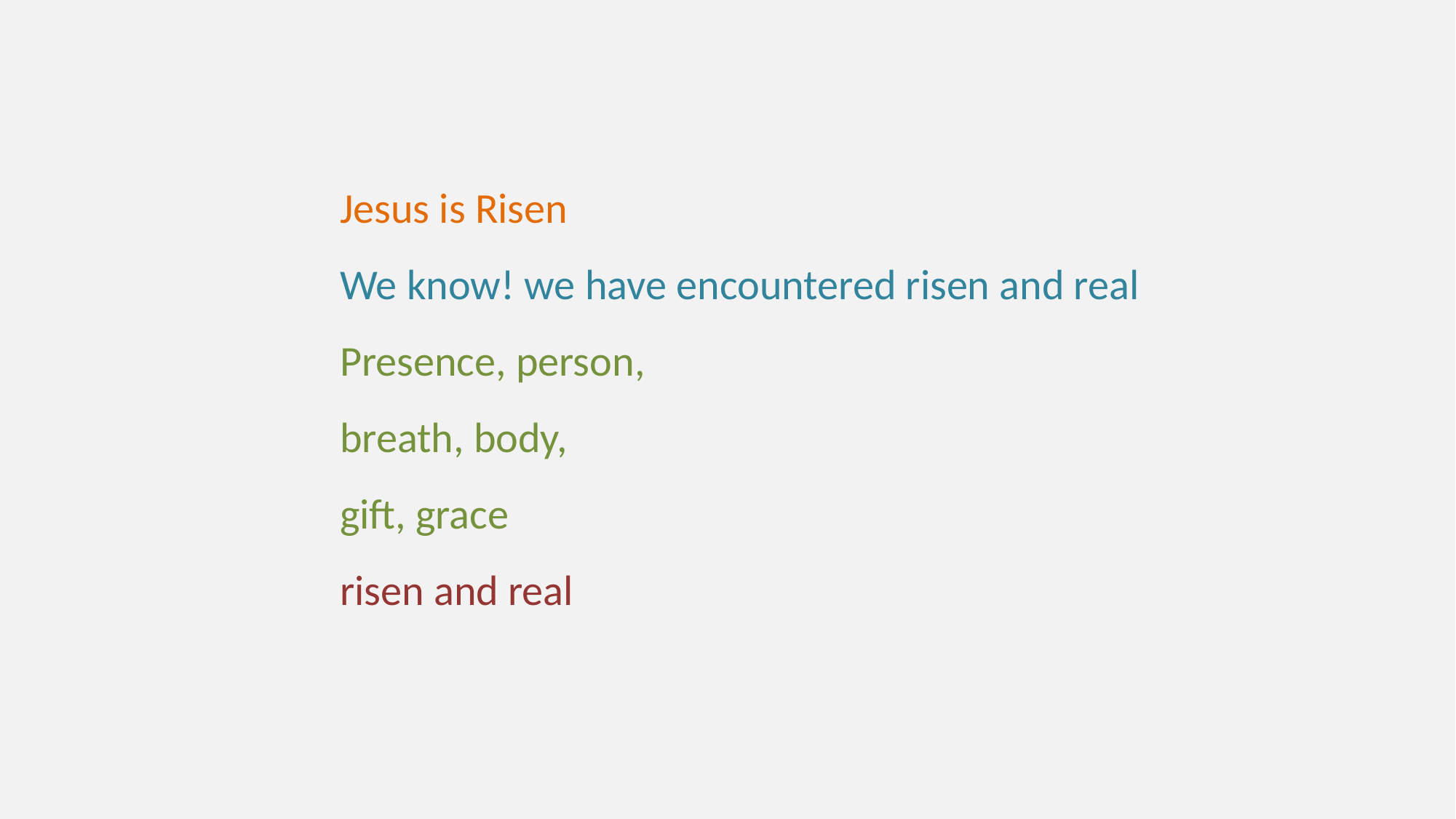

Jesus is Risen
We know! we have encountered risen and real
Presence, person,
breath, body,
gift, grace
risen and real